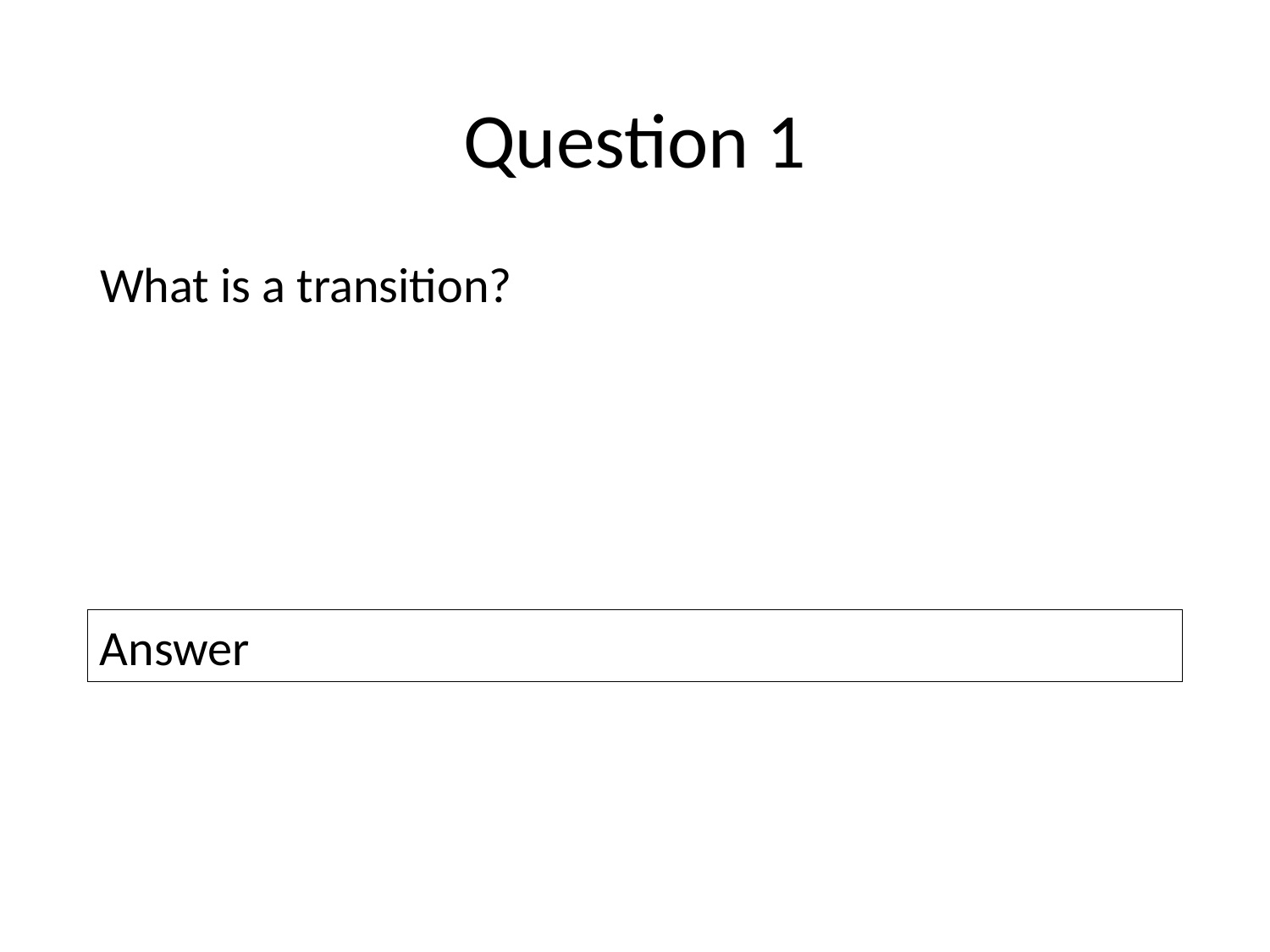

# Question 1
What is a transition?
Answer